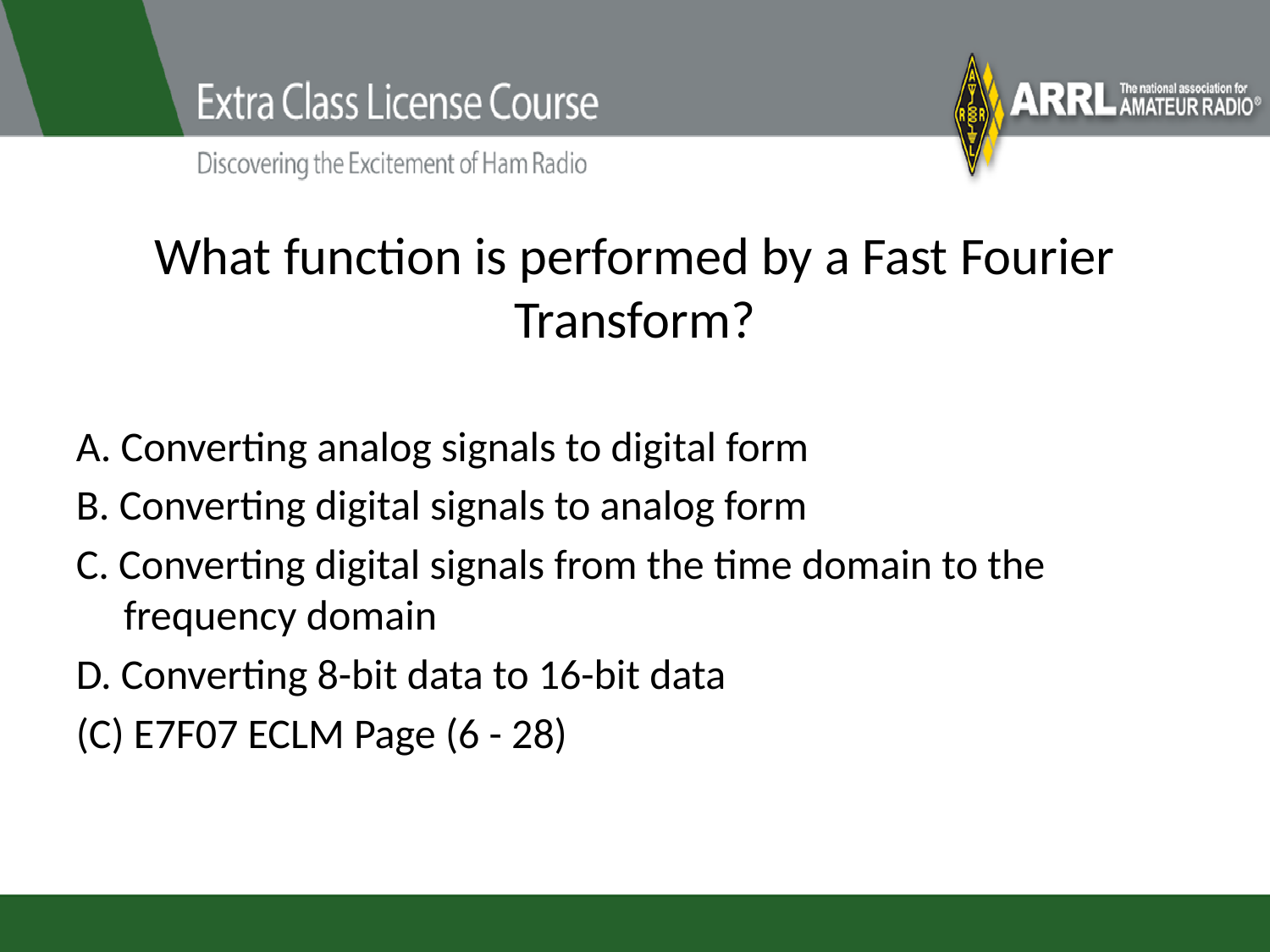

# What function is performed by a Fast Fourier Transform?
A. Converting analog signals to digital form
B. Converting digital signals to analog form
C. Converting digital signals from the time domain to the frequency domain
D. Converting 8-bit data to 16-bit data
(C) E7F07 ECLM Page (6 - 28)